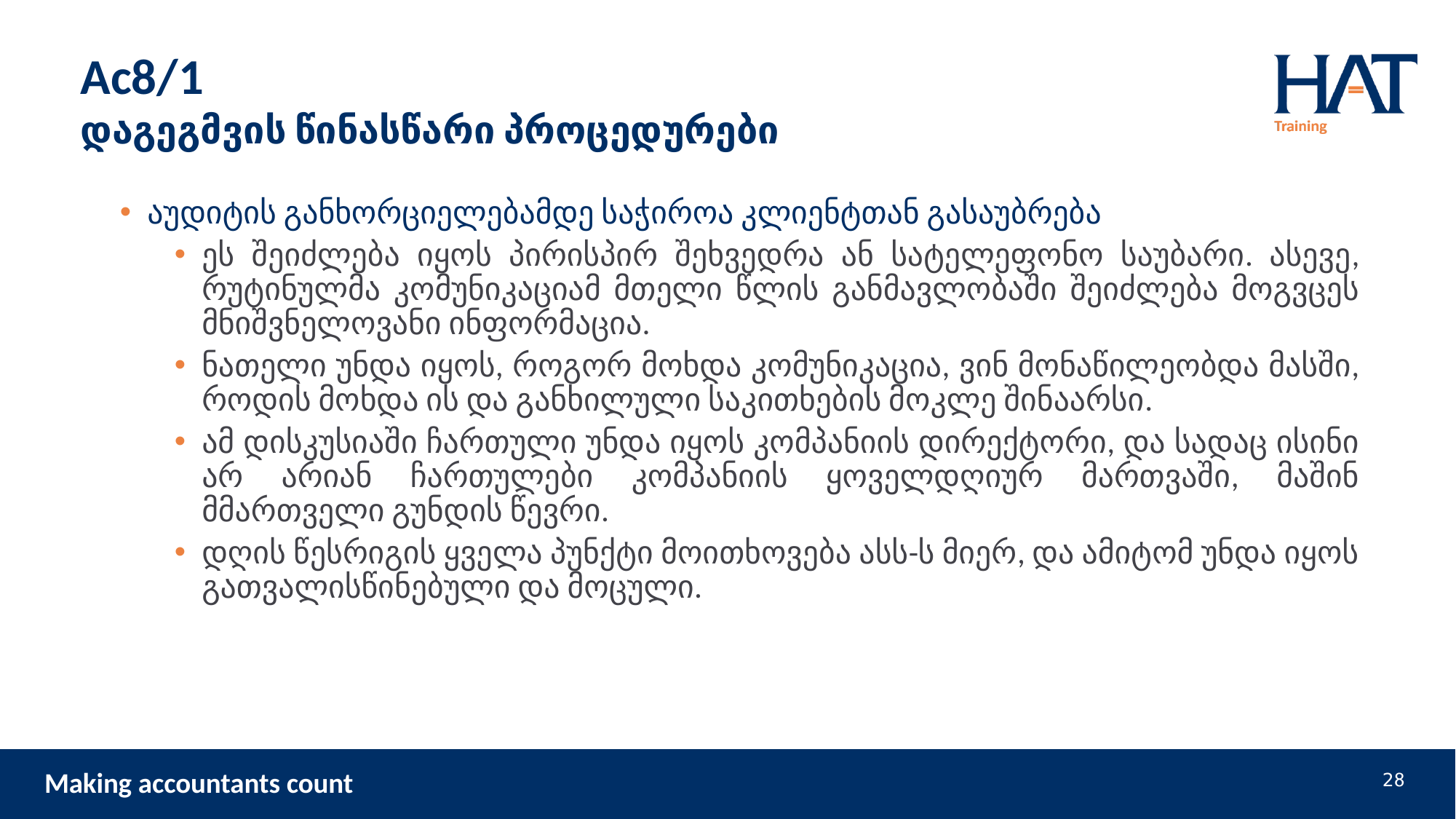

# Ac8/1 დაგეგმვის წინასწარი პროცედურები
აუდიტის განხორციელებამდე საჭიროა კლიენტთან გასაუბრება
ეს შეიძლება იყოს პირისპირ შეხვედრა ან სატელეფონო საუბარი. ასევე, რუტინულმა კომუნიკაციამ მთელი წლის განმავლობაში შეიძლება მოგვცეს მნიშვნელოვანი ინფორმაცია.
ნათელი უნდა იყოს, როგორ მოხდა კომუნიკაცია, ვინ მონაწილეობდა მასში, როდის მოხდა ის და განხილული საკითხების მოკლე შინაარსი.
ამ დისკუსიაში ჩართული უნდა იყოს კომპანიის დირექტორი, და სადაც ისინი არ არიან ჩართულები კომპანიის ყოველდღიურ მართვაში, მაშინ მმართველი გუნდის წევრი.
დღის წესრიგის ყველა პუნქტი მოითხოვება ასს-ს მიერ, და ამიტომ უნდა იყოს გათვალისწინებული და მოცული.
28